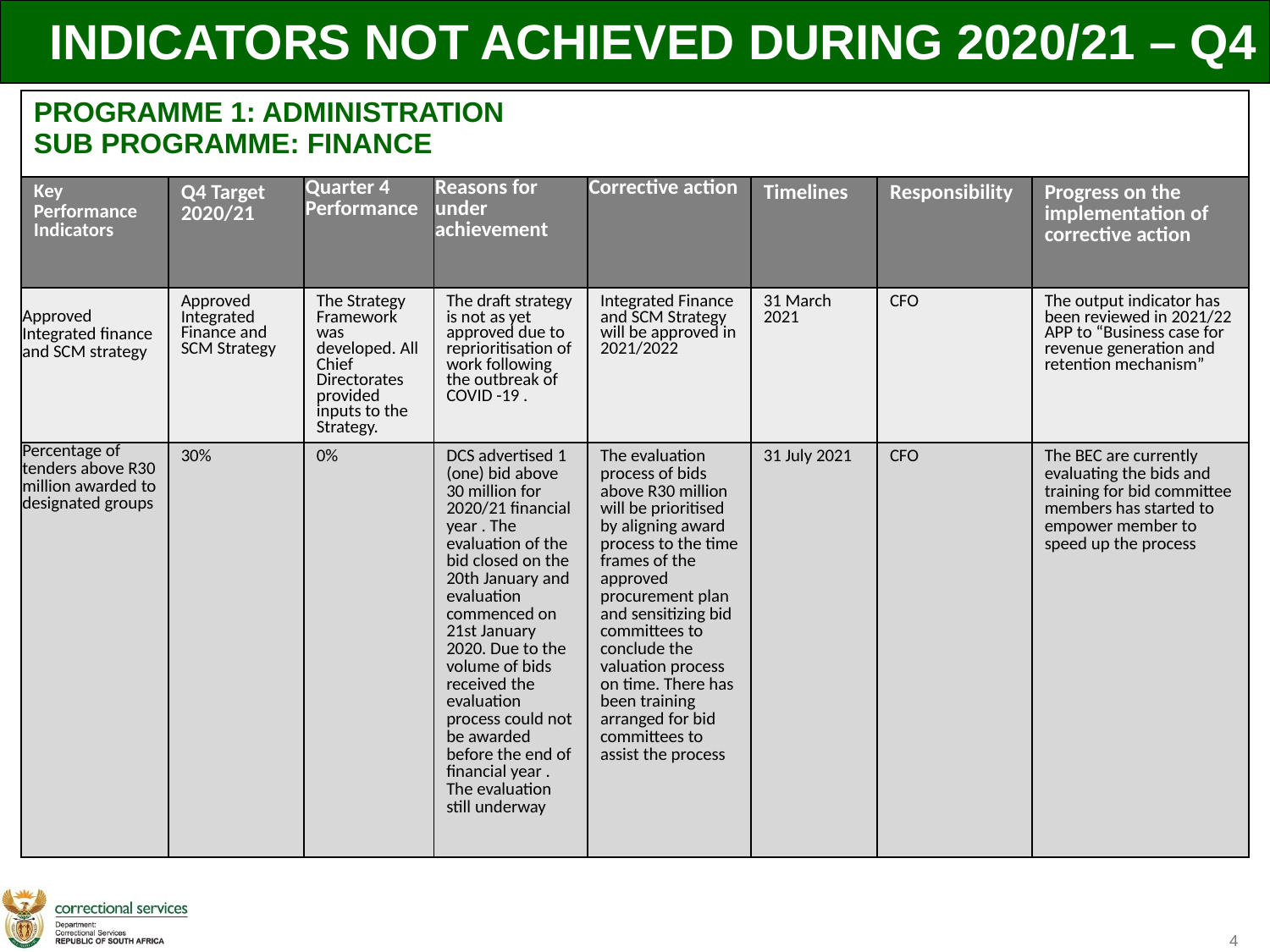

INDICATORS NOT ACHIEVED DURING 2020/21 – Q4
| PROGRAMME 1: ADMINISTRATION SUB PROGRAMME: FINANCE |  |  |  |  |  |  |  |
| --- | --- | --- | --- | --- | --- | --- | --- |
| Key Performance Indicators | Q4 Target 2020/21 | Quarter 4 Performance | Reasons for under achievement | Corrective action | Timelines | Responsibility | Progress on the implementation of corrective action |
| Approved Integrated finance and SCM strategy | Approved Integrated Finance and SCM Strategy | The Strategy Framework was developed. All Chief Directorates provided inputs to the Strategy. | The draft strategy is not as yet approved due to reprioritisation of work following the outbreak of COVID -19 . | Integrated Finance and SCM Strategy will be approved in 2021/2022 | 31 March 2021 | CFO | The output indicator has been reviewed in 2021/22 APP to “Business case for revenue generation and retention mechanism” |
| Percentage of tenders above R30 million awarded to designated groups | 30% | 0% | DCS advertised 1 (one) bid above 30 million for 2020/21 financial year . The evaluation of the bid closed on the 20th January and evaluation commenced on 21st January 2020. Due to the volume of bids received the evaluation process could not be awarded before the end of financial year . The evaluation still underway | The evaluation process of bids above R30 million will be prioritised by aligning award process to the time frames of the approved procurement plan and sensitizing bid committees to conclude the valuation process on time. There has been training arranged for bid committees to assist the process | 31 July 2021 | CFO | The BEC are currently evaluating the bids and training for bid committee members has started to empower member to speed up the process |